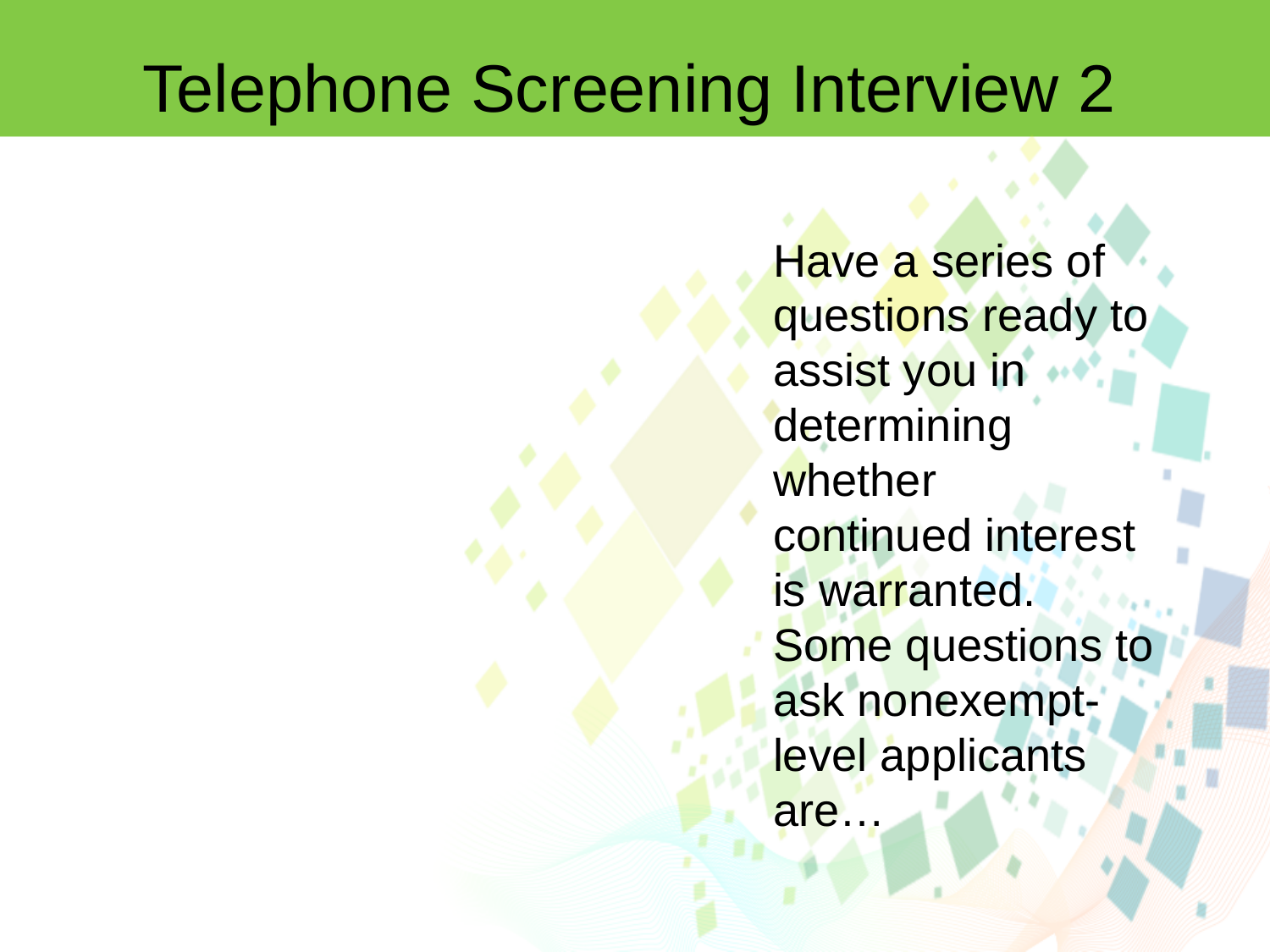

Telephone Screening Interview 2
Have a series of questions ready to assist you in determining whether
continued interest is warranted. Some questions to ask nonexempt-level applicants are…